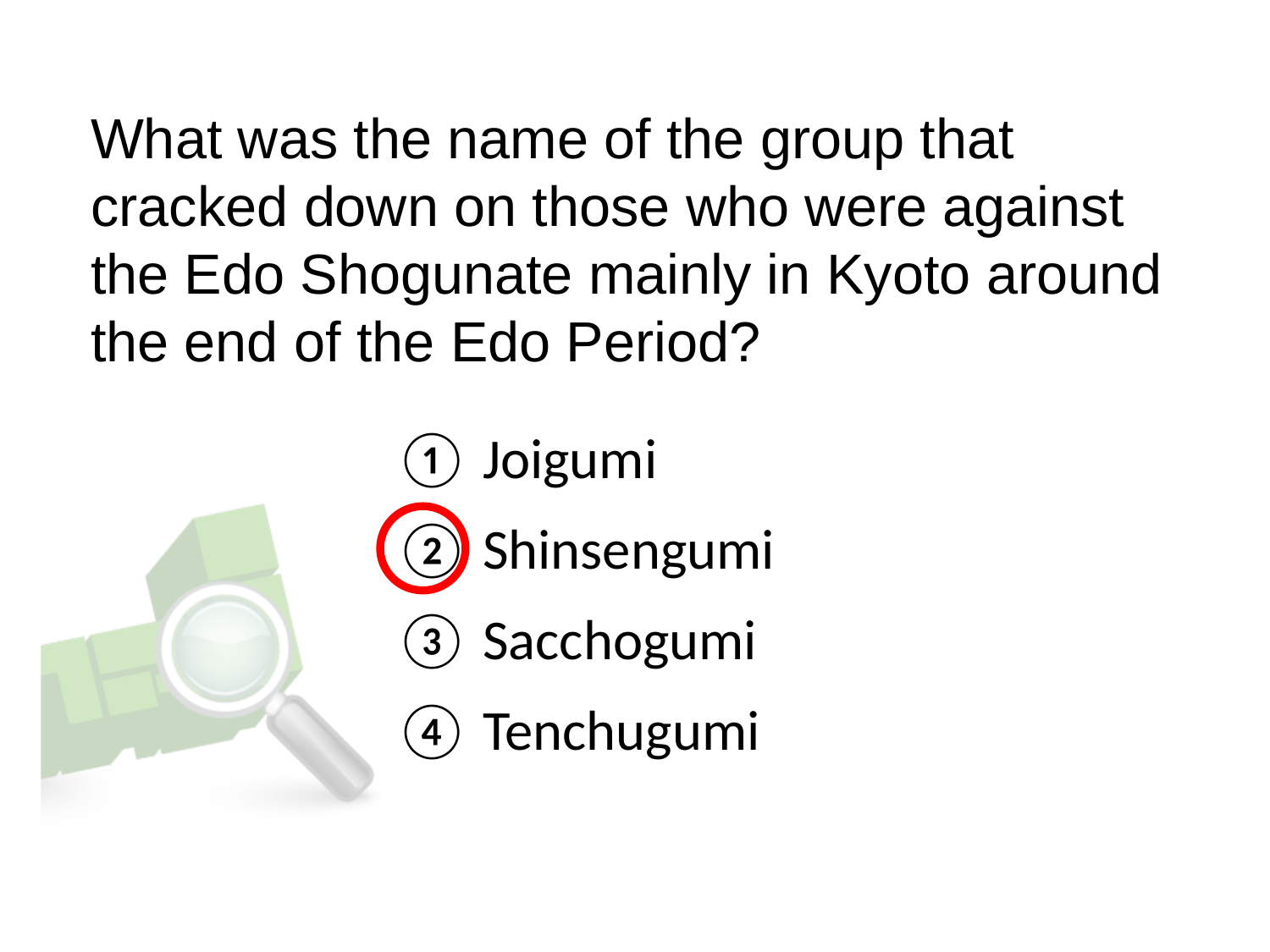

# What was the name of the group that cracked down on those who were against the Edo Shogunate mainly in Kyoto around the end of the Edo Period?
① Joigumi
② Shinsengumi
③ Sacchogumi
④ Tenchugumi